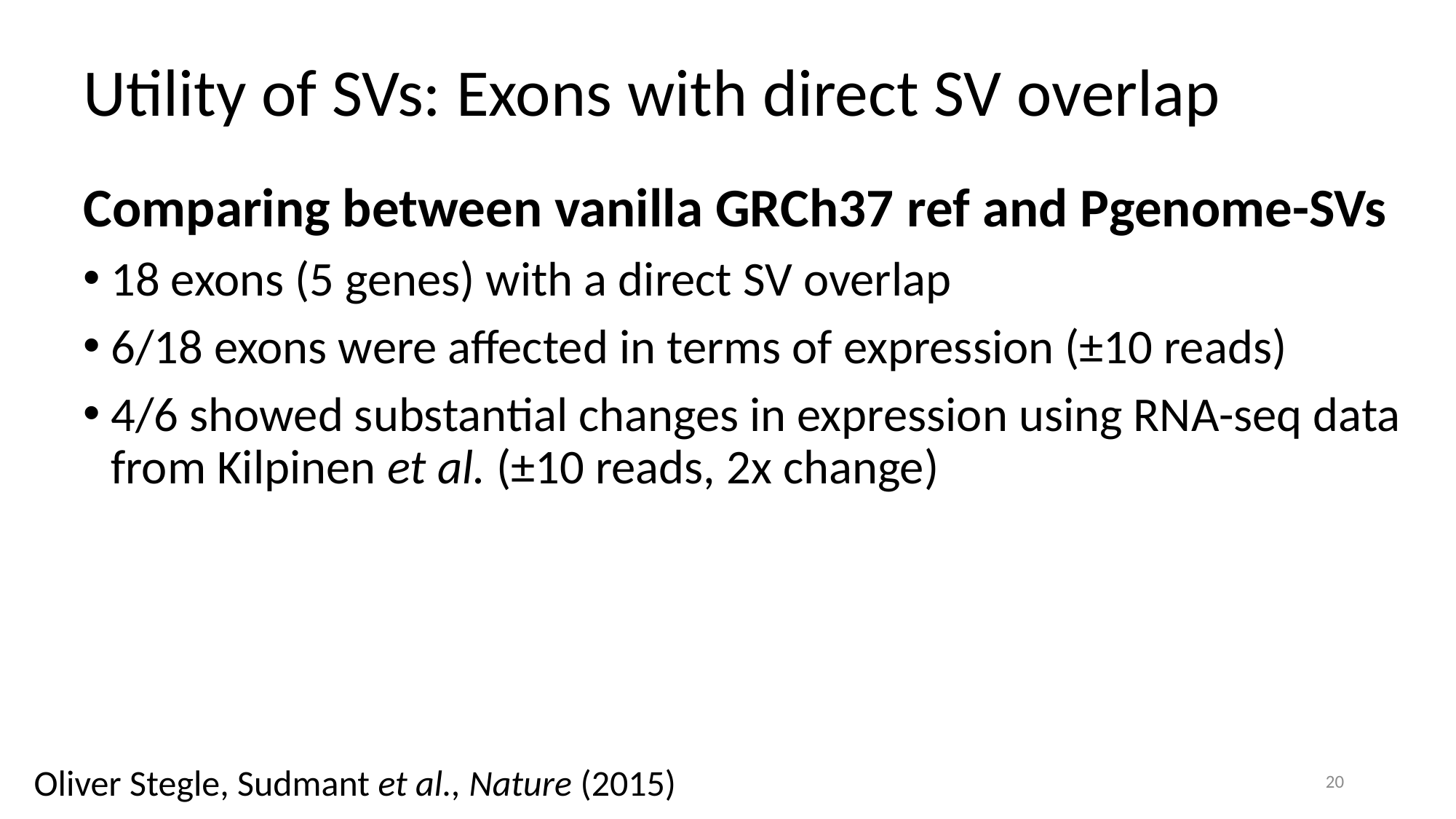

# Utility of SVs: Exons with direct SV overlap
Comparing between vanilla GRCh37 ref and Pgenome-SVs
18 exons (5 genes) with a direct SV overlap
6/18 exons were affected in terms of expression (±10 reads)
4/6 showed substantial changes in expression using RNA-seq data from Kilpinen et al. (±10 reads, 2x change)

Oliver Stegle, Sudmant et al., Nature (2015)
20